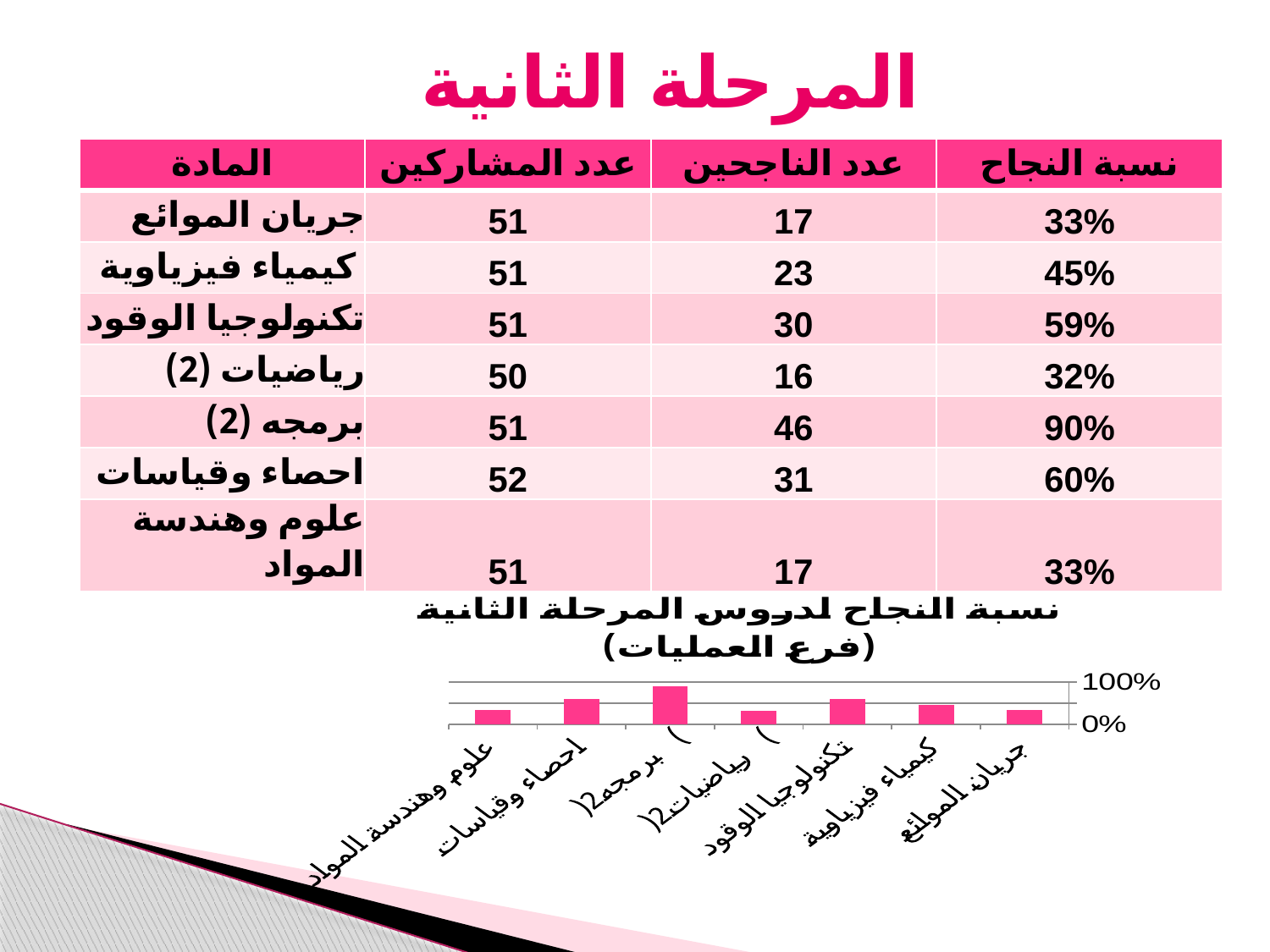

# المرحلة الثانية
| المادة | عدد المشاركين | عدد الناجحين | نسبة النجاح |
| --- | --- | --- | --- |
| جريان الموائع | 51 | 17 | 33% |
| كيمياء فيزياوية | 51 | 23 | 45% |
| تكنولوجيا الوقود | 51 | 30 | 59% |
| رياضيات (2) | 50 | 16 | 32% |
| برمجه (2) | 51 | 46 | 90% |
| احصاء وقياسات | 52 | 31 | 60% |
| علوم وهندسة المواد | 51 | 17 | 33% |

### Chart: نسبة النجاح لدروس المرحلة الثانية (فرع العمليات)

| Category |  |
|---|---|
| جريان الموائع | 0.3333333333333333 |
|  كيمياء فيزياوية | 0.45098039215686286 |
| تكنولوجيا الوقود | 0.588235294117647 |
| رياضيات (2) | 0.32000000000000006 |
| برمجه (2) | 0.9019607843137255 |
| احصاء وقياسات | 0.5961538461538461 |
| علوم وهندسة المواد | 0.3333333333333333 |